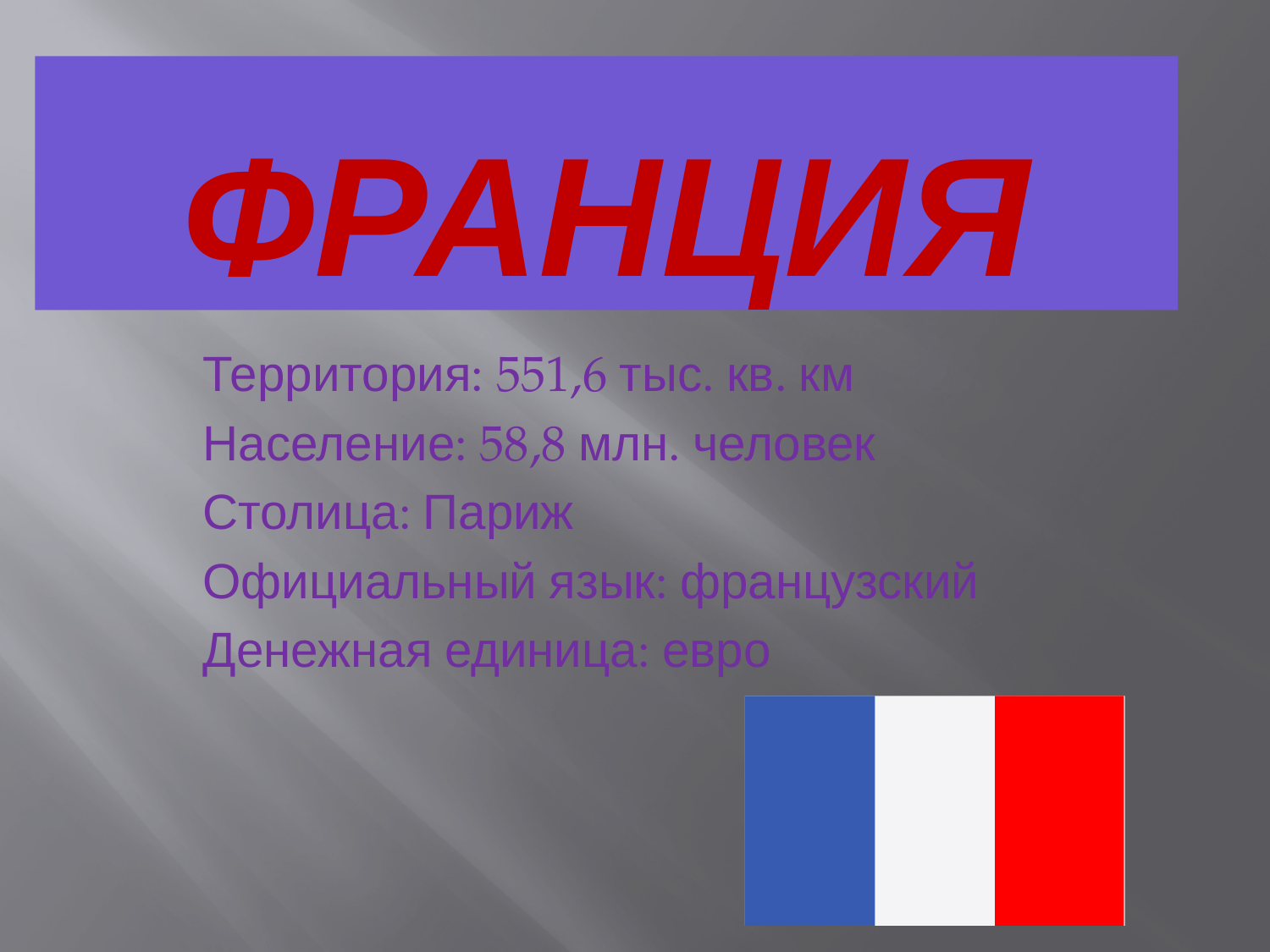

# Франция
Территория: 551,6 тыс. кв. км
Население: 58,8 млн. человек
Столица: Париж
Официальный язык: французский
Денежная единица: евро